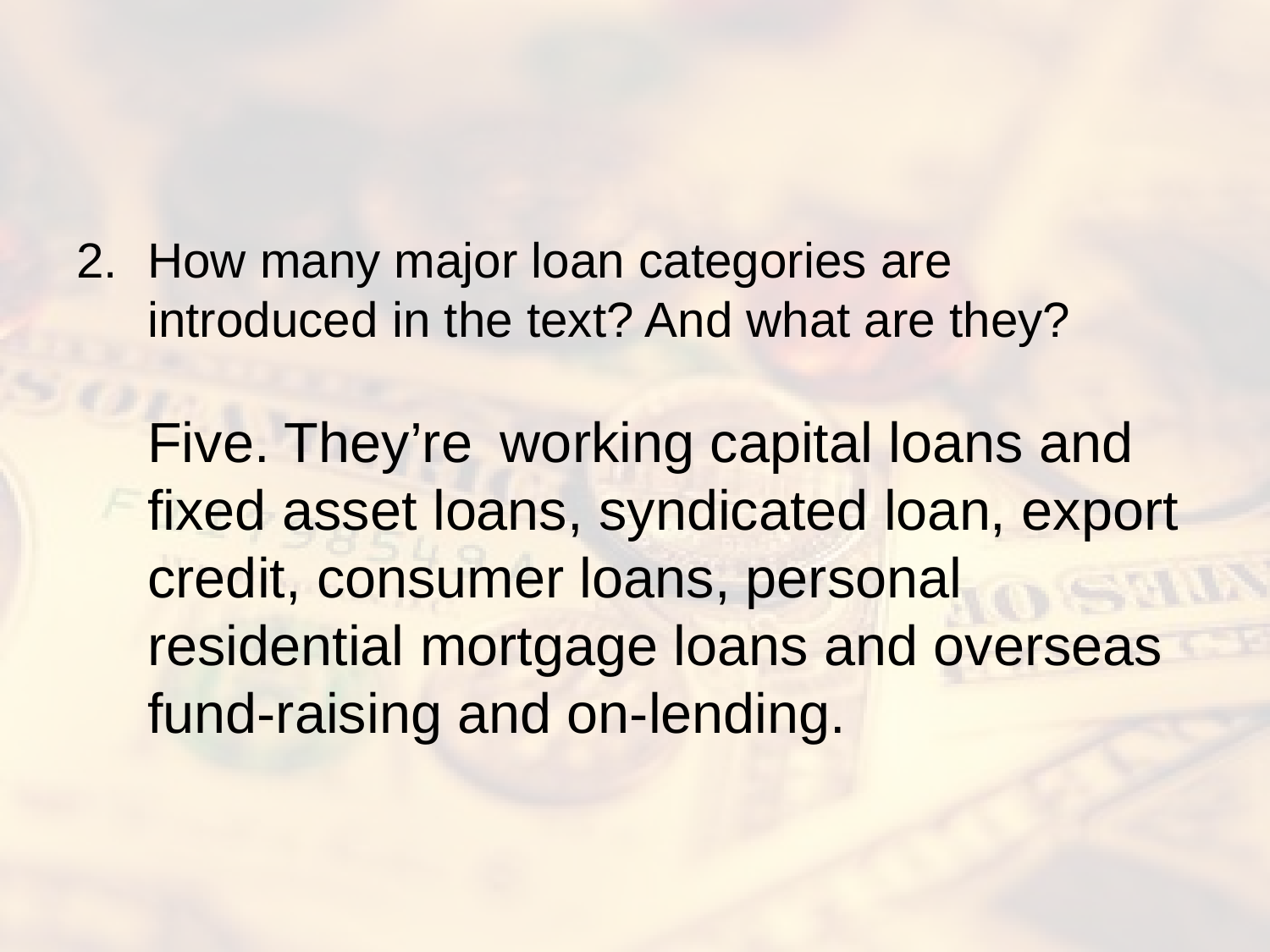

#
How many major loan categories are introduced in the text? And what are they?
Five. They’re  working capital loans and fixed asset loans, syndicated loan, export credit, consumer loans, personal residential mortgage loans and overseas fund-raising and on-lending.